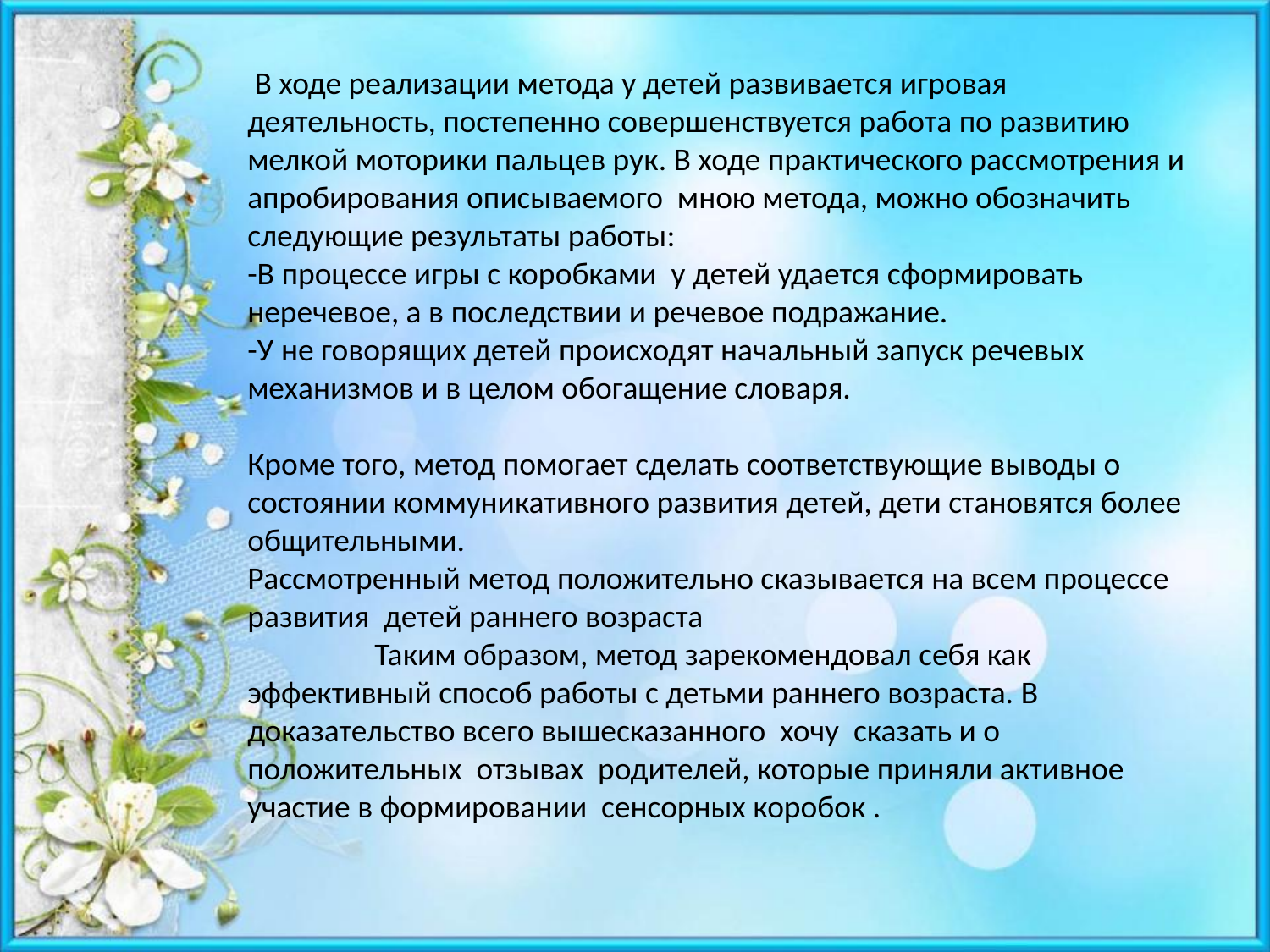

В ходе реализации метода у детей развивается игровая деятельность, постепенно совершенствуется работа по развитию мелкой моторики пальцев рук. В ходе практического рассмотрения и апробирования описываемого  мною метода, можно обозначить следующие результаты работы:
-В процессе игры с коробками  у детей удается сформировать неречевое, а в последствии и речевое подражание.
-У не говорящих детей происходят начальный запуск речевых механизмов и в целом обогащение словаря.

Кроме того, метод помогает сделать соответствующие выводы о состоянии коммуникативного развития детей, дети становятся более общительными.
Рассмотренный метод положительно сказывается на всем процессе  развития  детей раннего возраста
	Таким образом, метод зарекомендовал себя как эффективный способ работы с детьми раннего возраста. В доказательство всего вышесказанного  хочу  сказать и о  положительных  отзывах  родителей, которые приняли активное участие в формировании  сенсорных коробок .